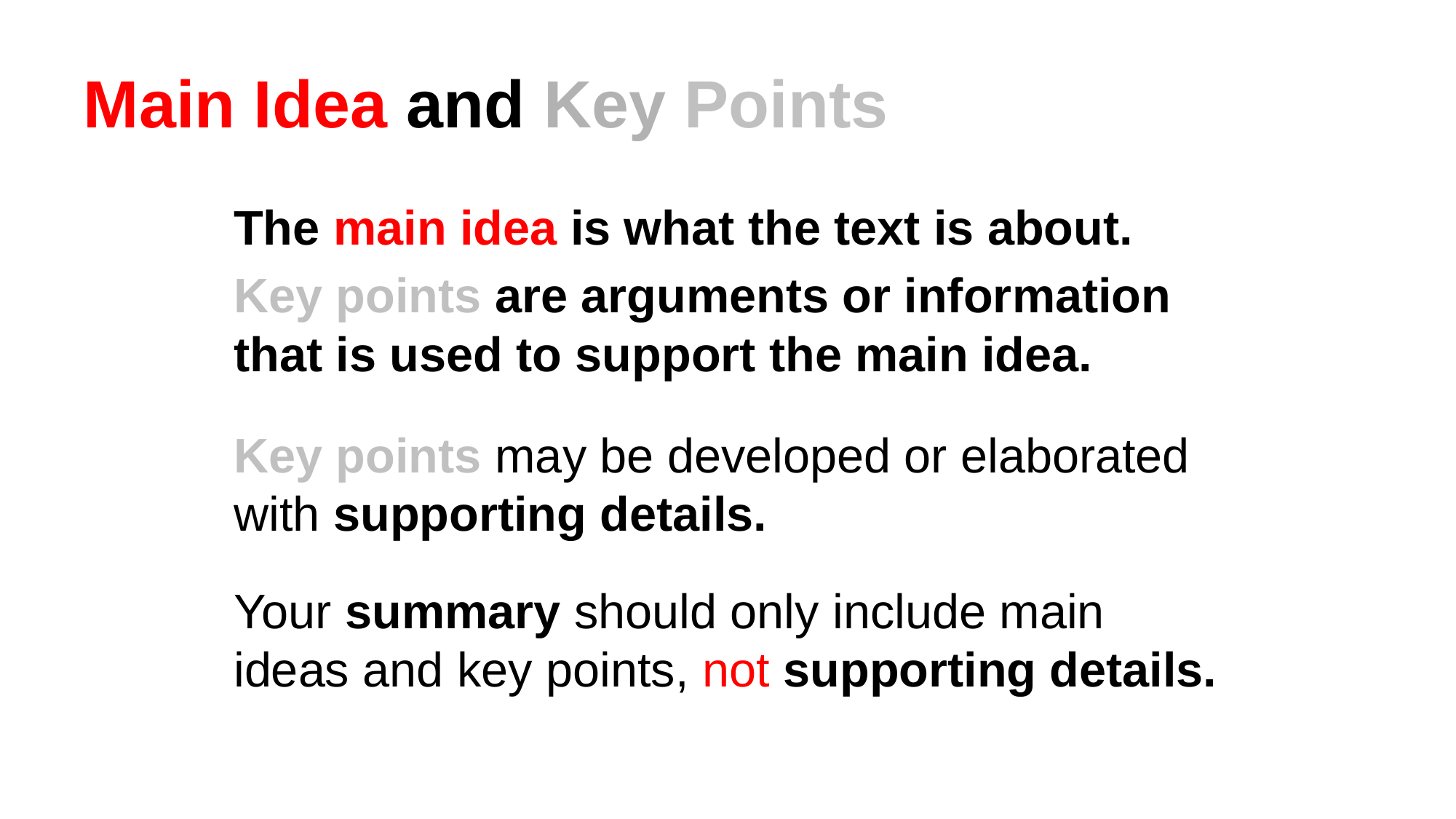

# Main Idea and Key Points
	The main idea is what the text is about.
	Key points are arguments or information that is used to support the main idea.

	Key points may be developed or elaborated with supporting details.

	Your summary should only include main ideas and key points, not supporting details.